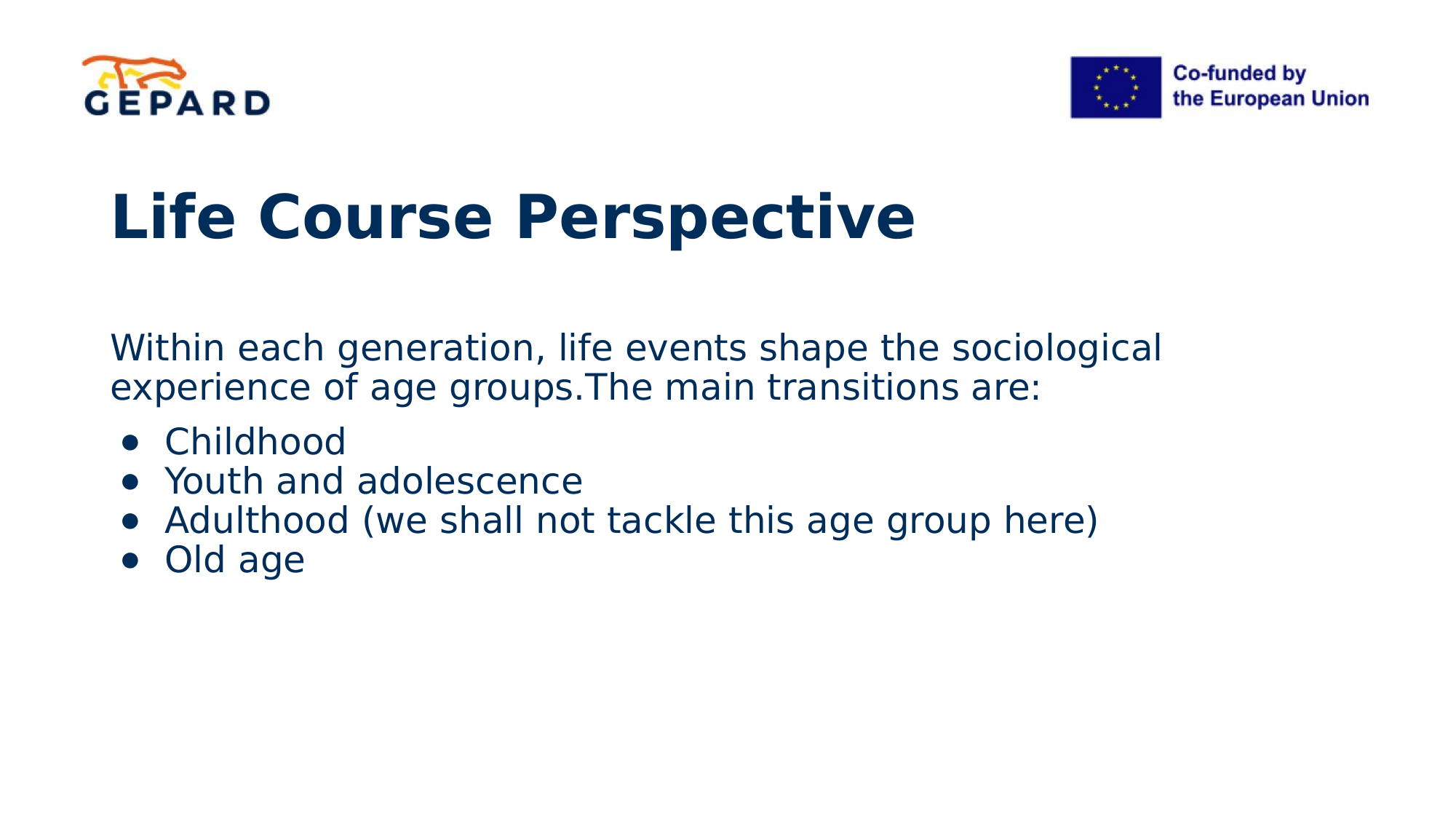

# Life Course Perspective
Within each generation, life events shape the sociological experience of age groups.The main transitions are:
Childhood
Youth and adolescence
Adulthood (we shall not tackle this age group here)
Old age